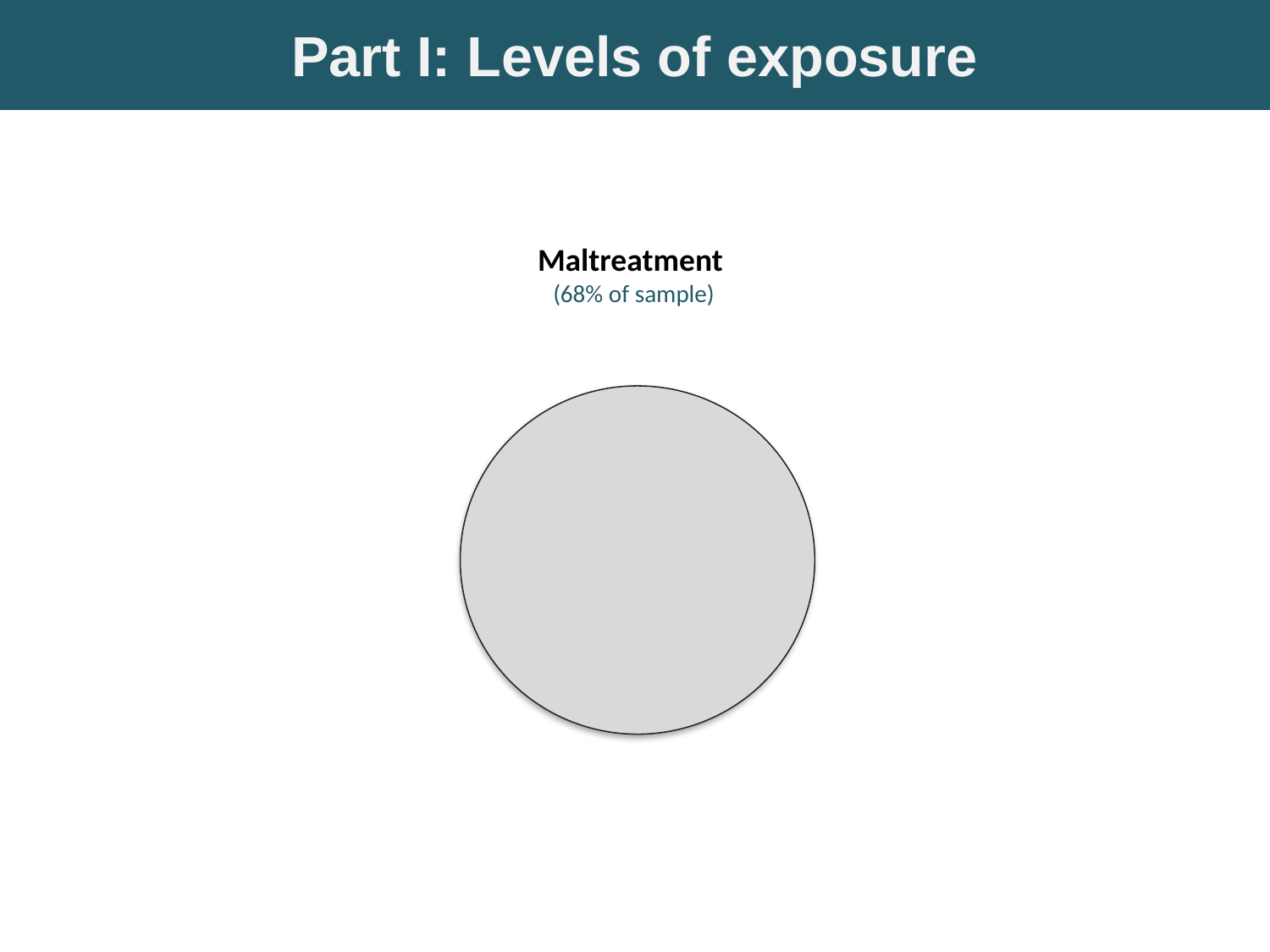

Part I: Levels of exposure
Maltreatment
(68% of sample)